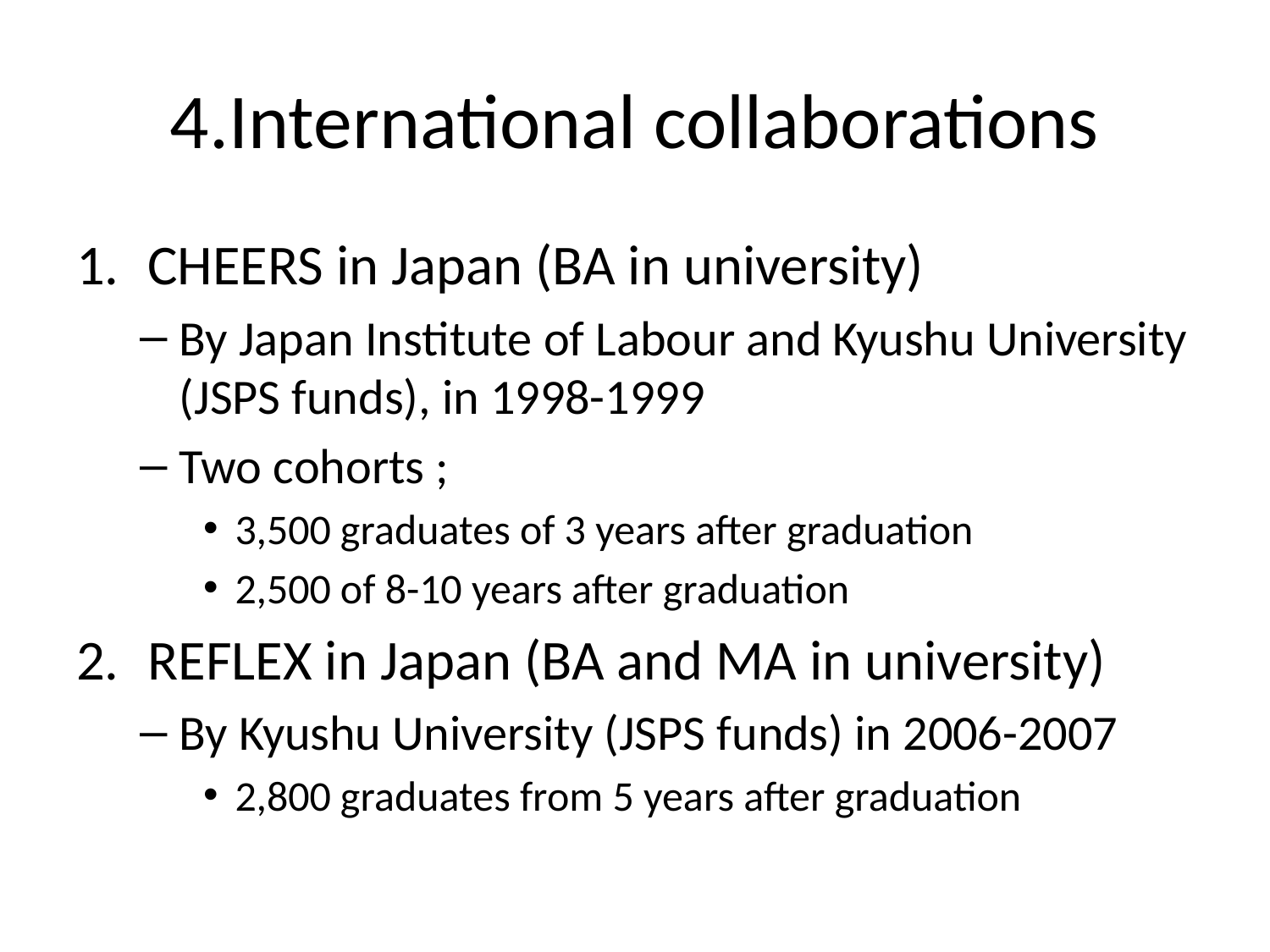

# 4.International collaborations
CHEERS in Japan (BA in university)
By Japan Institute of Labour and Kyushu University (JSPS funds), in 1998-1999
Two cohorts ;
3,500 graduates of 3 years after graduation
2,500 of 8-10 years after graduation
REFLEX in Japan (BA and MA in university)
By Kyushu University (JSPS funds) in 2006-2007
2,800 graduates from 5 years after graduation